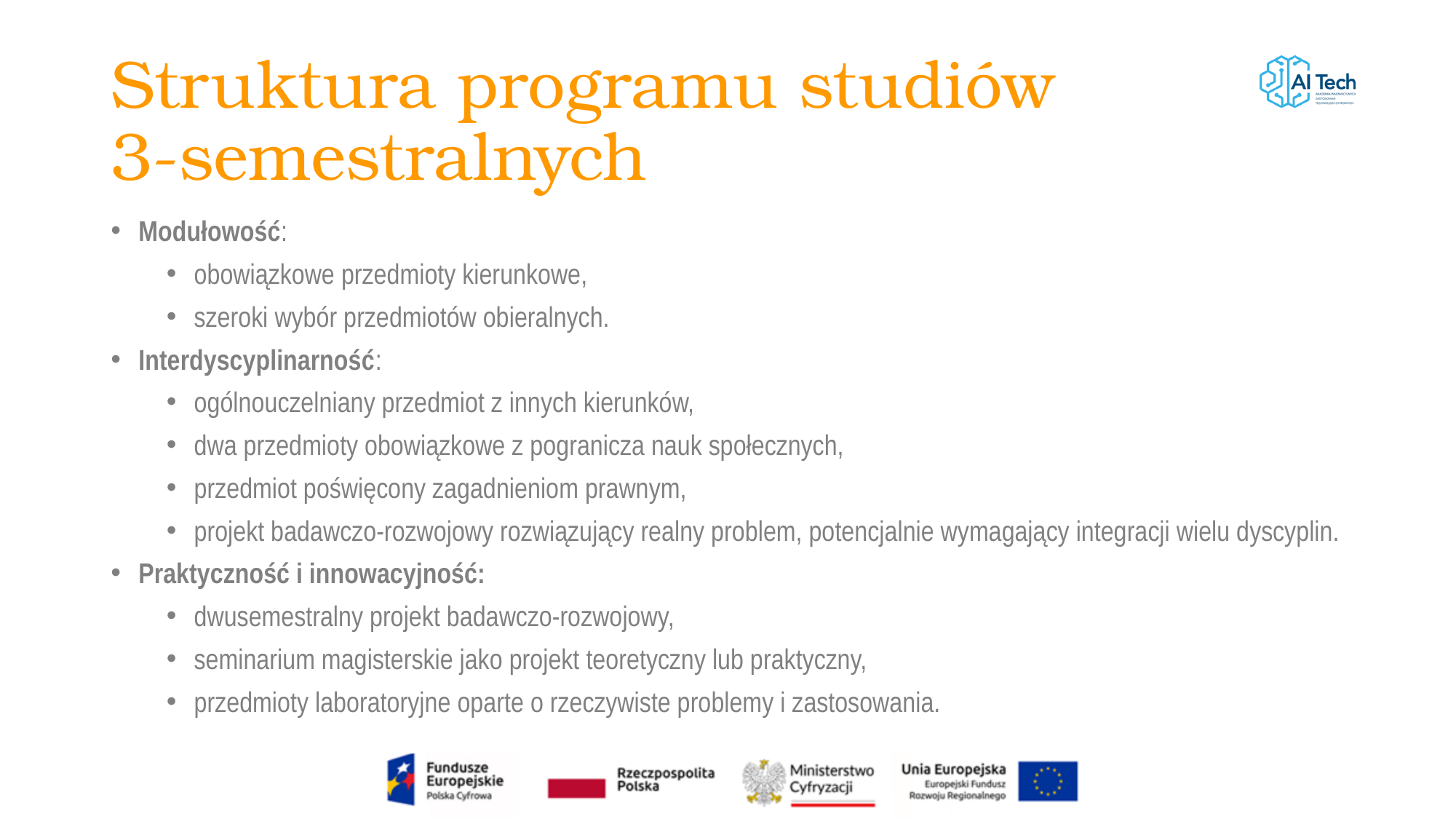

# Struktura programu studiów 3-semestralnych
Modułowość:
obowiązkowe przedmioty kierunkowe,
szeroki wybór przedmiotów obieralnych.
Interdyscyplinarność:
ogólnouczelniany przedmiot z innych kierunków,
dwa przedmioty obowiązkowe z pogranicza nauk społecznych,
przedmiot poświęcony zagadnieniom prawnym,
projekt badawczo-rozwojowy rozwiązujący realny problem, potencjalnie wymagający integracji wielu dyscyplin.
Praktyczność i innowacyjność:
dwusemestralny projekt badawczo-rozwojowy,
seminarium magisterskie jako projekt teoretyczny lub praktyczny,
przedmioty laboratoryjne oparte o rzeczywiste problemy i zastosowania.